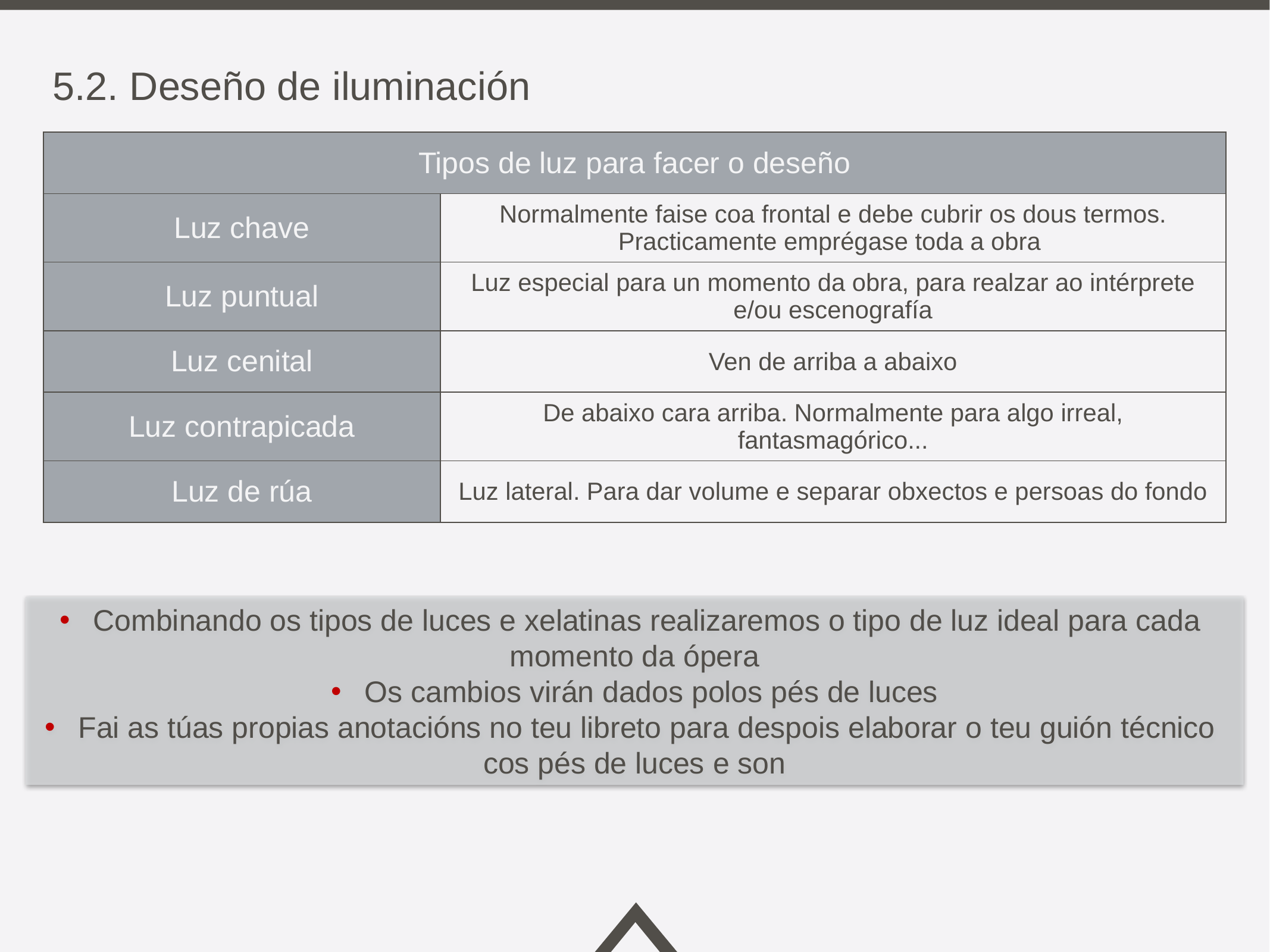

5.2. Deseño de iluminación
| Tipos de luz para facer o deseño |  |
| --- | --- |
| Luz chave | Normalmente faise coa frontal e debe cubrir os dous termos. Practicamente emprégase toda a obra |
| Luz puntual | Luz especial para un momento da obra, para realzar ao intérprete e/ou escenografía |
| Luz cenital | Ven de arriba a abaixo |
| Luz contrapicada | De abaixo cara arriba. Normalmente para algo irreal, fantasmagórico... |
| Luz de rúa | Luz lateral. Para dar volume e separar obxectos e persoas do fondo |

Combinando os tipos de luces e xelatinas realizaremos o tipo de luz ideal para cada
momento da ópera
Os cambios virán dados polos pés de luces
Fai as túas propias anotacións no teu libreto para despois elaborar o teu guión técnico
cos pés de luces e son